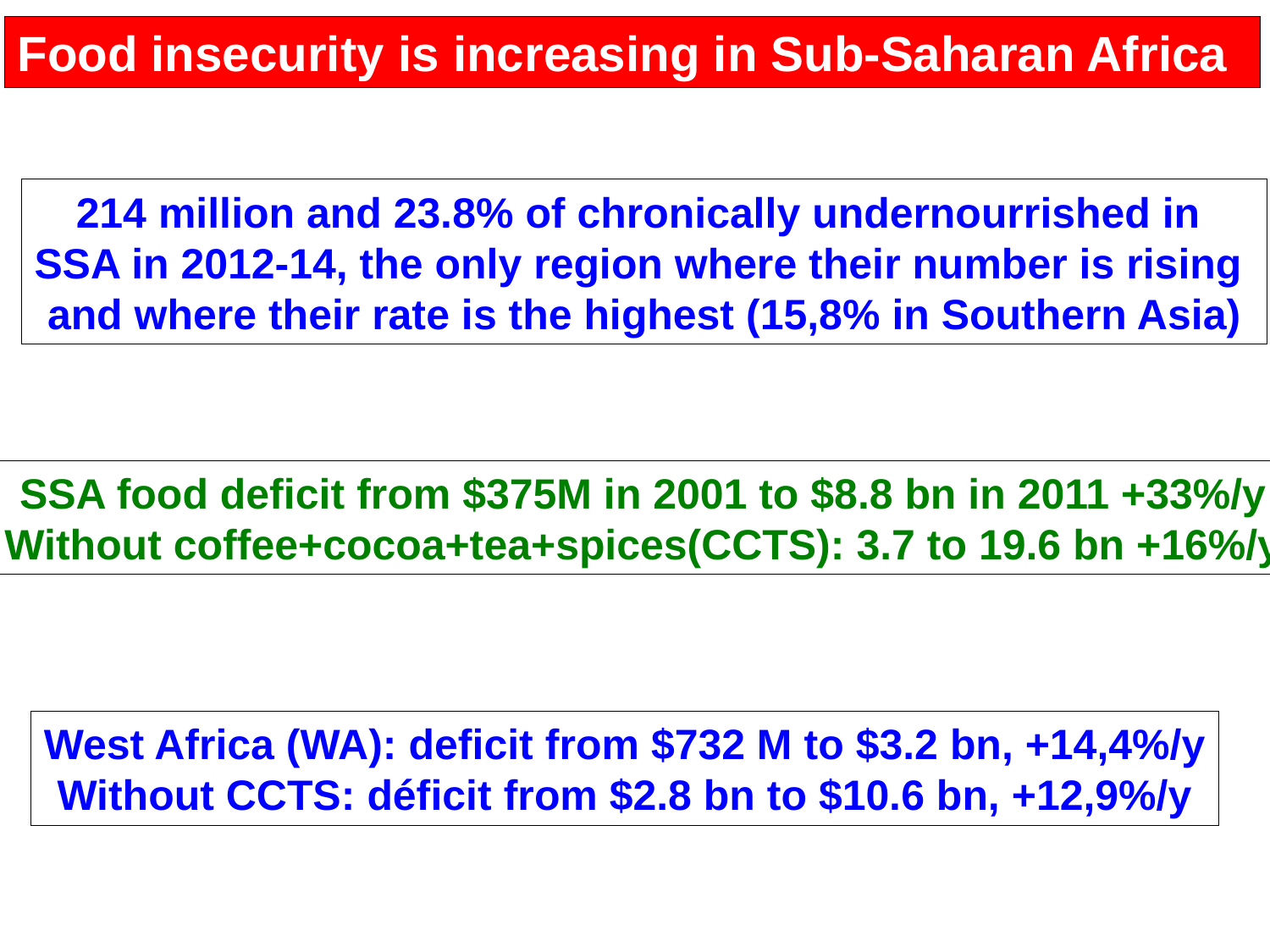

Food insecurity is increasing in Sub-Saharan Africa
214 million and 23.8% of chronically undernourrished in
SSA in 2012-14, the only region where their number is rising
and where their rate is the highest (15,8% in Southern Asia)
SSA food deficit from $375M in 2001 to $8.8 bn in 2011 +33%/y
Without coffee+cocoa+tea+spices(CCTS): 3.7 to 19.6 bn +16%/y
West Africa (WA): deficit from $732 M to $3.2 bn, +14,4%/y
Without CCTS: déficit from $2.8 bn to $10.6 bn, +12,9%/y